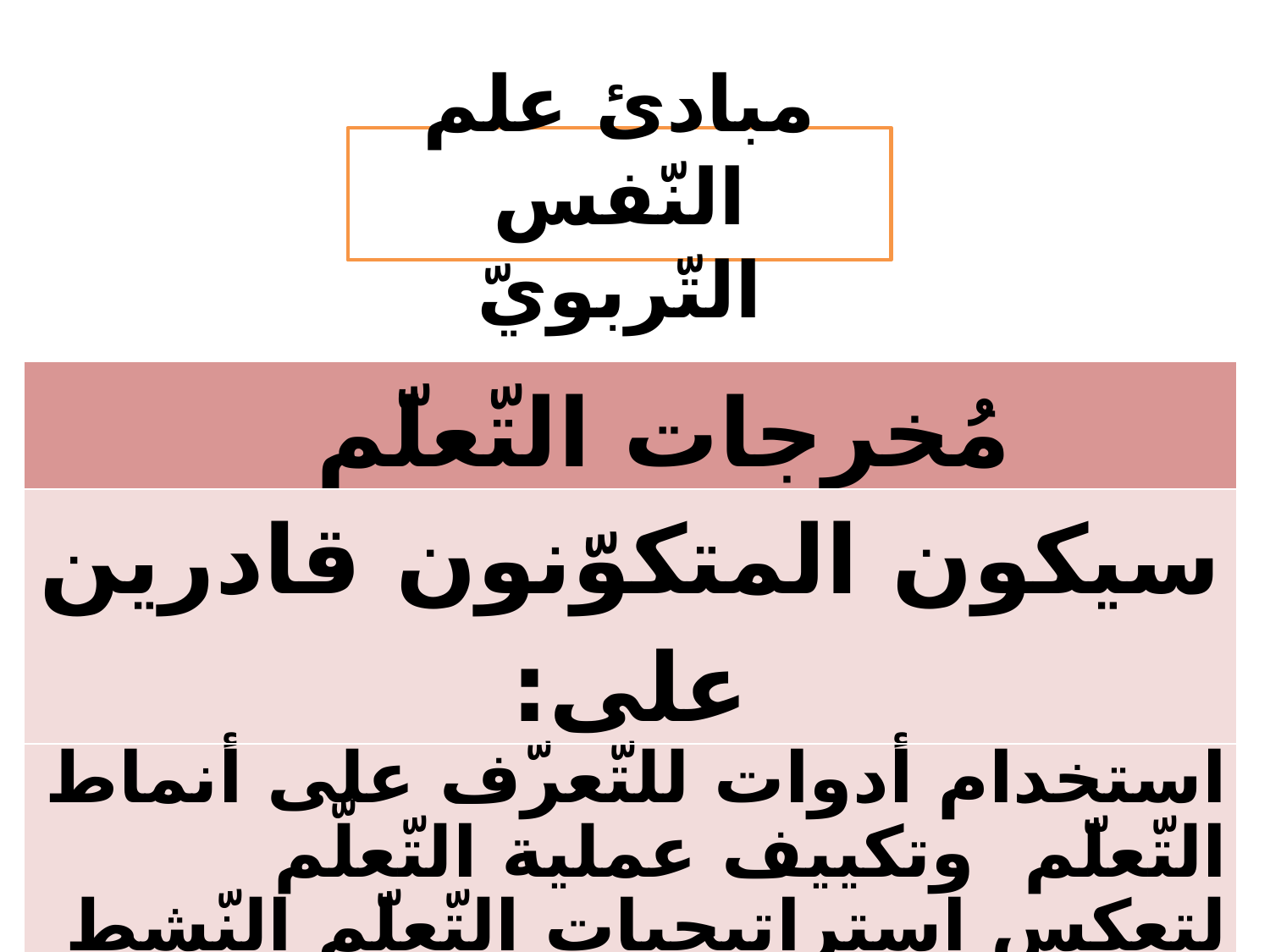

مبادئ علم النّفس التّربويّ
| مُخرجات التّعلّم |
| --- |
| سيكون المتكوّنون قادرين على: |
| استخدام أدوات للتّعرّف على أنماط التّعلّم وتكييف عملية التّعلّم لتعكس استراتيجيات التّعلّم النّشط الّتي تتماشى وأساليب تعلّم التّلاميذ. |